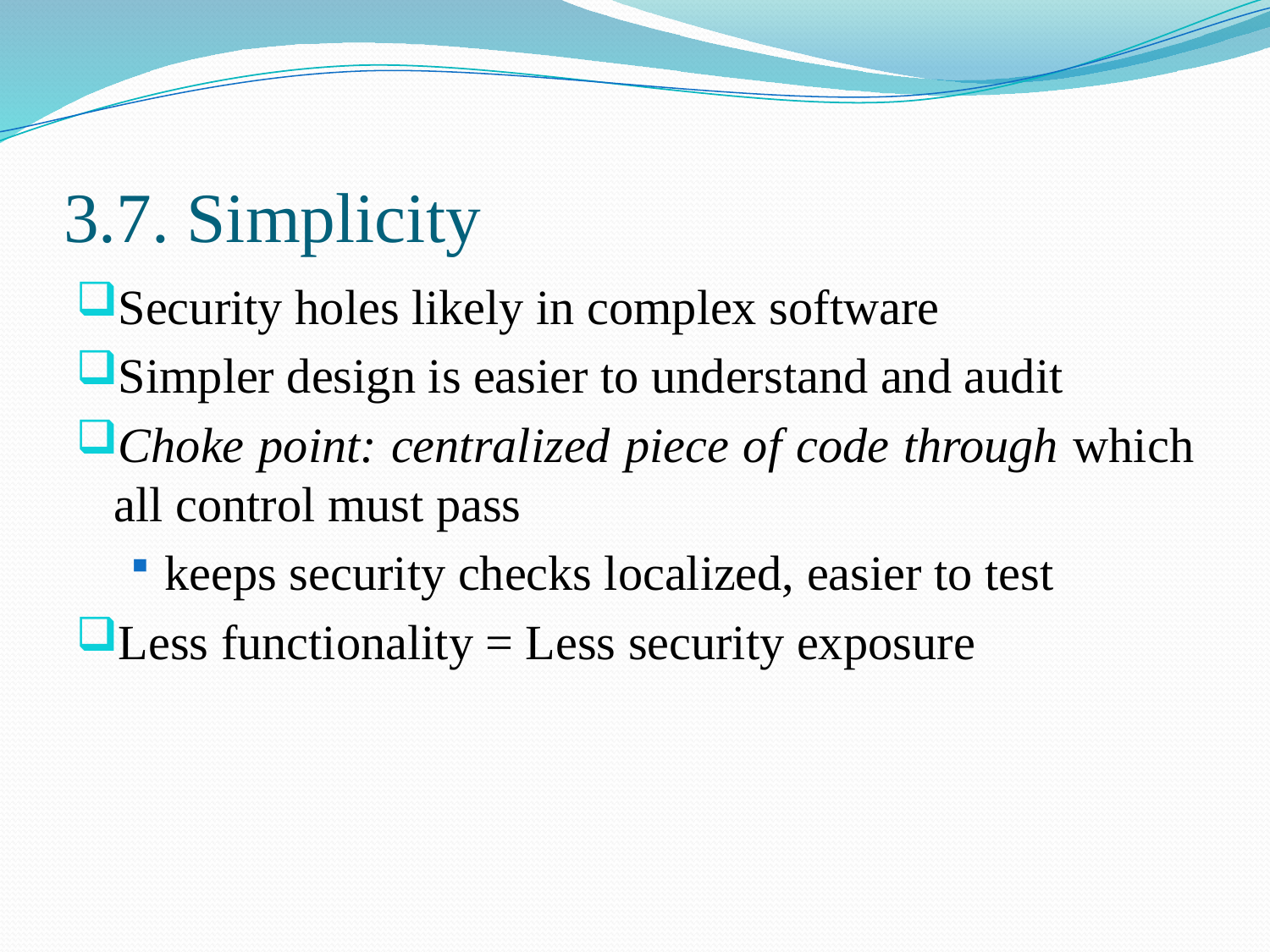

# 3.7. Simplicity
Security holes likely in complex software
Simpler design is easier to understand and audit
Choke point: centralized piece of code through which all control must pass
keeps security checks localized, easier to test
Less functionality = Less security exposure